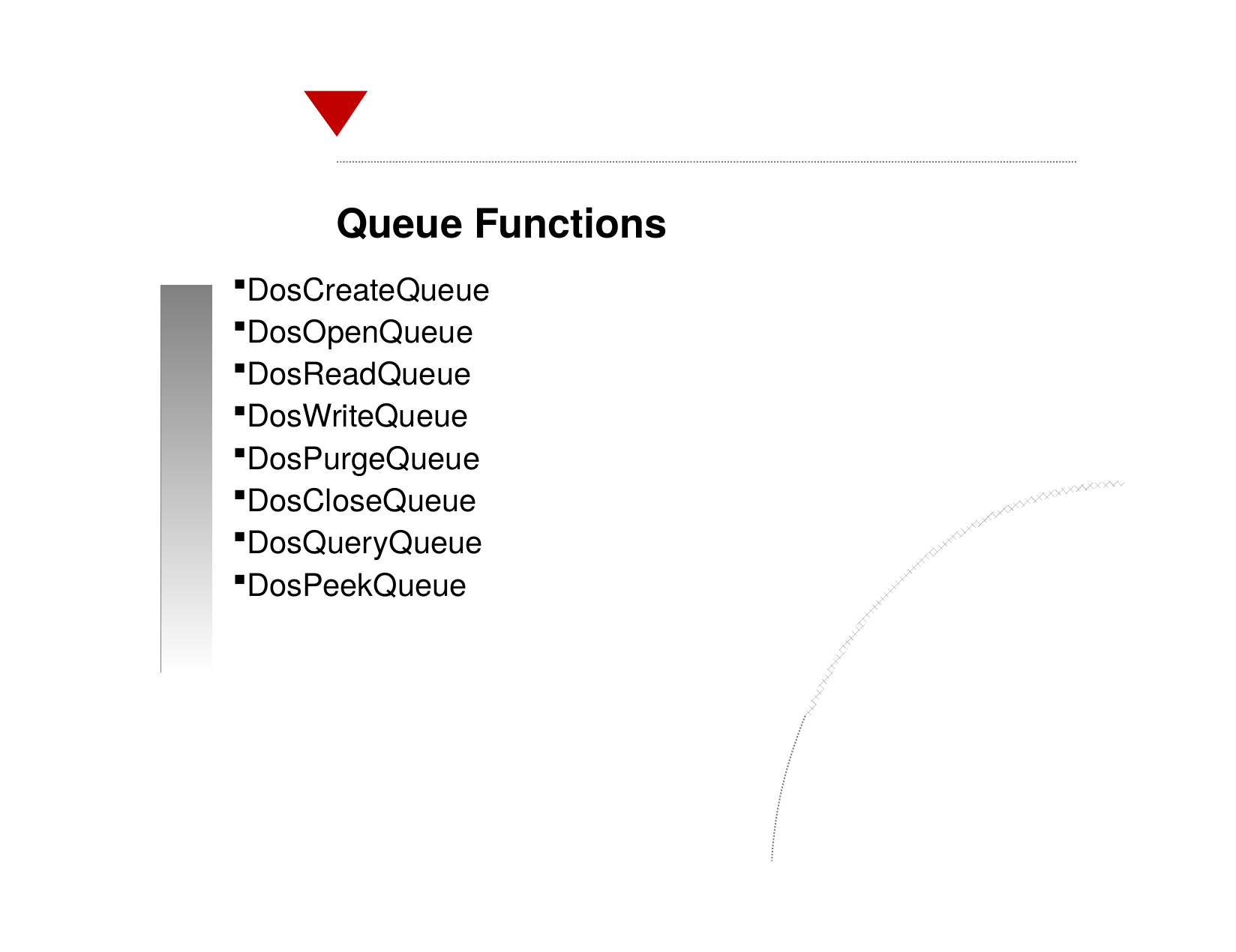

Queue Functions
DosCreateQueue
DosOpenQueue
DosReadQueue
DosWriteQueue
DosPurgeQueue
DosCloseQueue
DosQueryQueue
DosPeekQueue